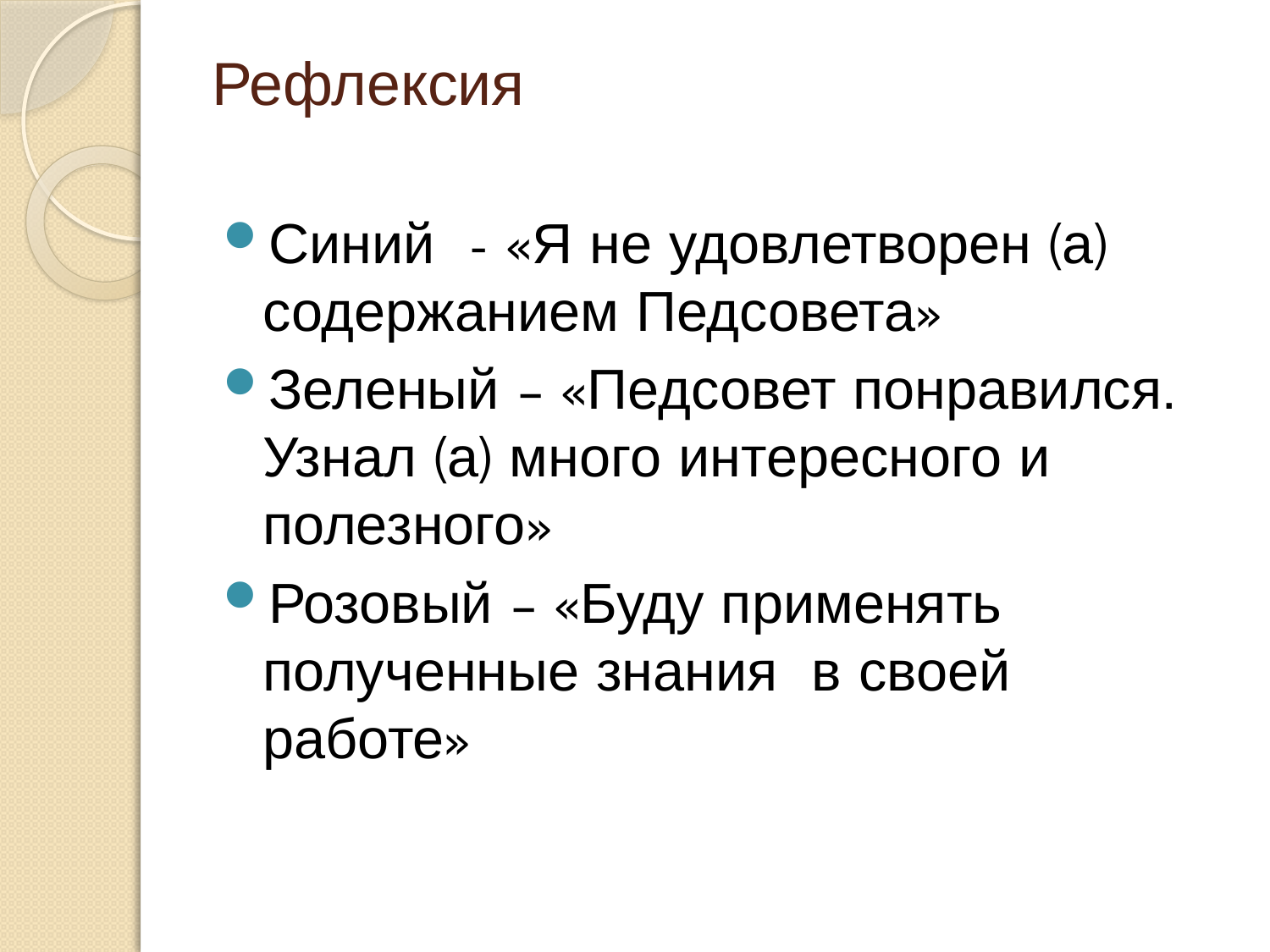

# Рефлексия
Синий  - «Я не удовлетворен (а) содержанием Педсовета»
Зеленый – «Педсовет понравился. Узнал (а) много интересного и полезного»
Розовый – «Буду применять полученные знания  в своей работе»